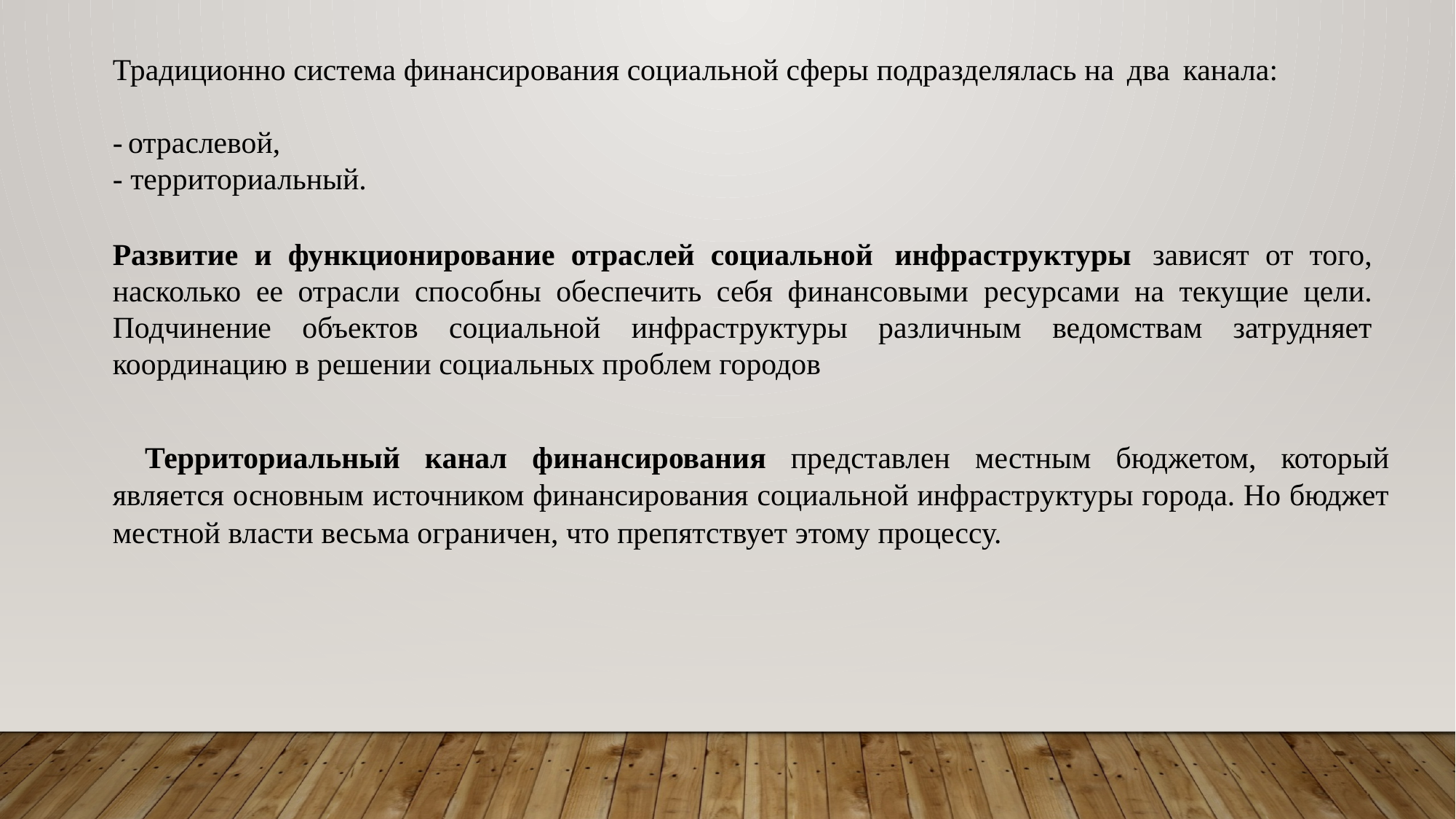

Традиционно система финансирования социальной сферы подразделялась на два канала:

-отраслевой,
- территориальный.
Развитие и функционирование отраслей социальной инфраструктуры зависят от того, насколько ее отрасли способны обеспечить себя финансовыми ресурсами на текущие цели. Подчинение объектов социальной инфраструктуры различным ведомствам затрудняет координацию в решении социальных проблем городов
Территориальный канал финансирования представлен местным бюджетом, который является основным источником финансирования социальной инфраструктуры города. Но бюджет местной власти весьма ограничен, что препятствует этому процессу.